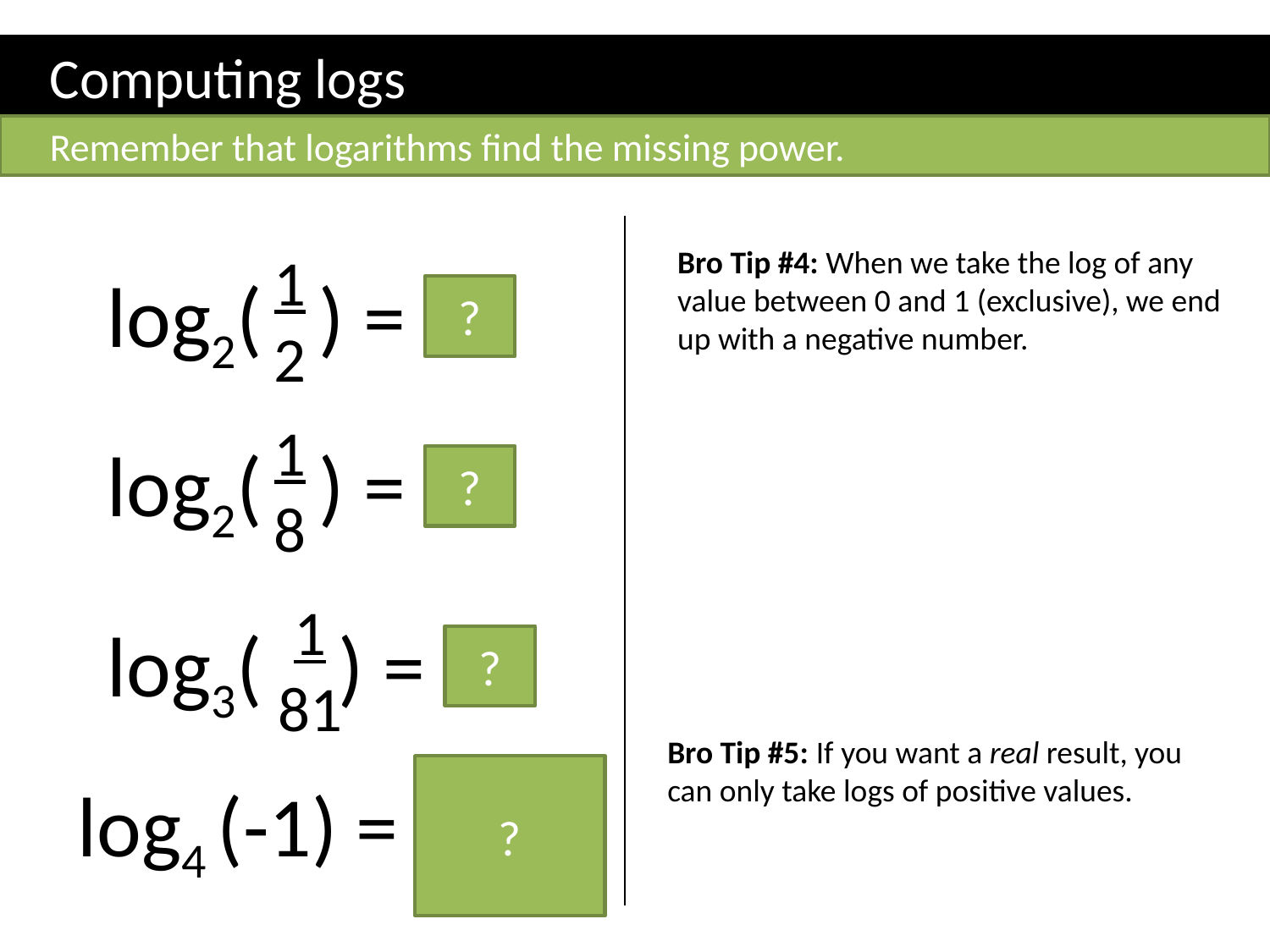

Computing logs
Remember that logarithms find the missing power.
1
2
log2(   ) = -1
Bro Tip #4: When we take the log of any value between 0 and 1 (exclusive), we end up with a negative number.
?
1
8
log2(   ) = -3
?
1
81
log3(    ) = -4
?
Bro Tip #5: If you want a real result, you can only take logs of positive values.
__πi__
loge 4
?
log4 (-1) =